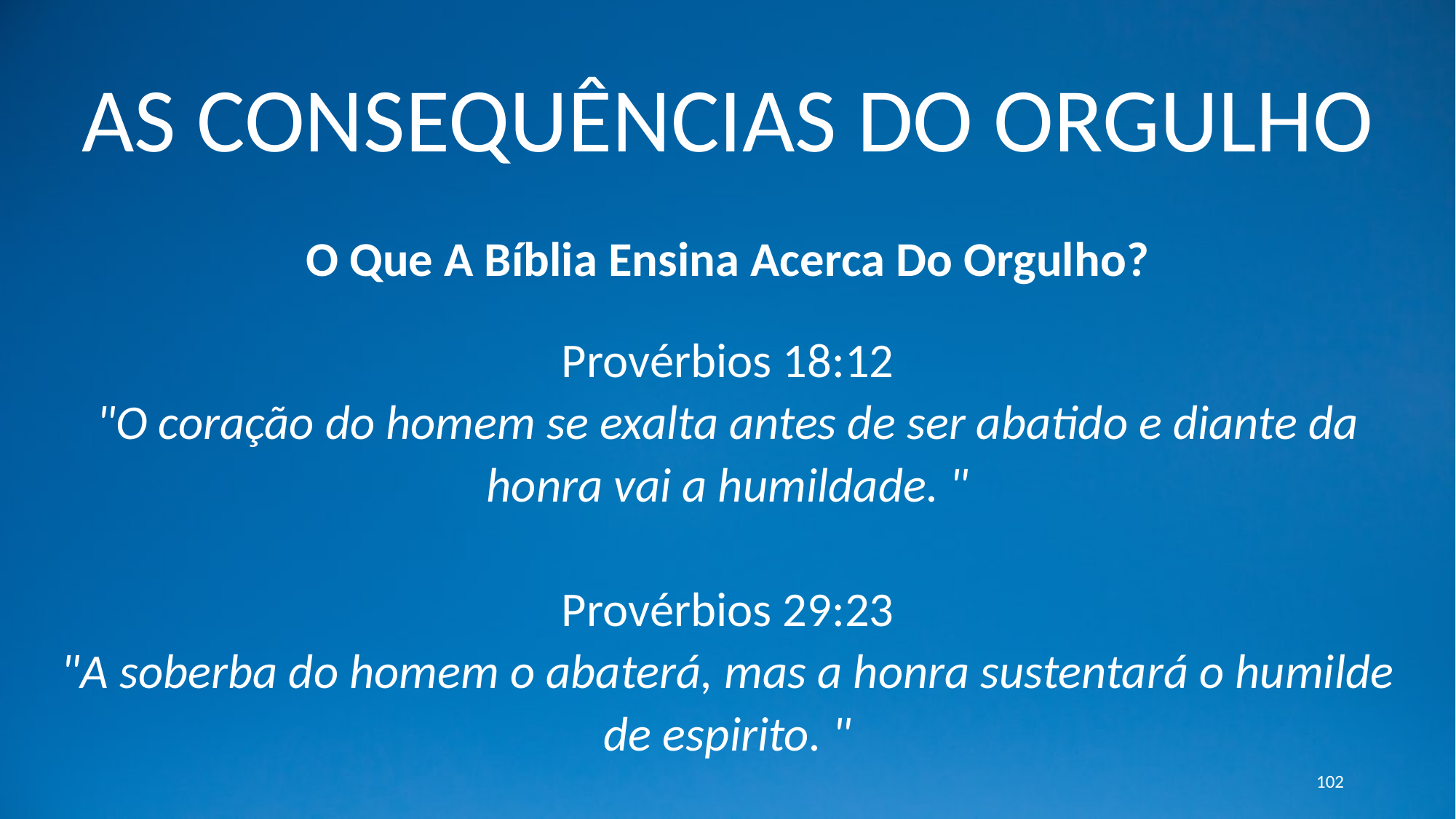

# AS CONSEQUÊNCIAS DO ORGULHO
O Que A Bíblia Ensina Acerca Do Orgulho?

Provérbios 18:12
"O coração do homem se exalta antes de ser abatido e diante da honra vai a humildade. "

Provérbios 29:23
"A soberba do homem o abaterá, mas a honra sustentará o humilde de espirito. "

Mateus 23:12
"E o que a si mesmo se exaltar será humilhado; e o que a si mesmo se humilhar será exaltado. "

Marcos 9:35
"E ele, assentando-se, chamou os doze, e disse-lhes: Se alguém quiser ser o primeiro, será o derradeiro de todos e o servo de todos. "

Lucas 14:11
"Porquanto qualquer que a si mesmo se exaltar será humilhado, e aquele que a si mesmo se humilhar será exaltado. "

Salmos 59:12
"Pelo pecado da sua boca e pelas palavras dos seus lábios, fiquem presos na sua soberba, e pelas maldições e pelas mentiras que falam. "

Provérbios 14:3
"Na boca do tolo está a punição da soberba, mas os sábios se conservam pelos próprios lábios. "

O orgulho nos engana acerca da nossa força e sabedoria.

Obadias 1:3
"A soberba do teu coração te enganou, como o que habita nas fendas das rochas, Inal sua alta morada, que diz no seu coração: Quem me derrubará em terra?"

1 Coríntios 3:18-19
"18Ninguém se engane a si mesmo. Se alguém dentre vos se tem por sábio neste mundo, faça-se louco para ser sábio. 19Porque a sabedoria deste mundo é loucura diante de Deus; pois está escrito: Ele apanha os sábios na sua própria astúcia."
102